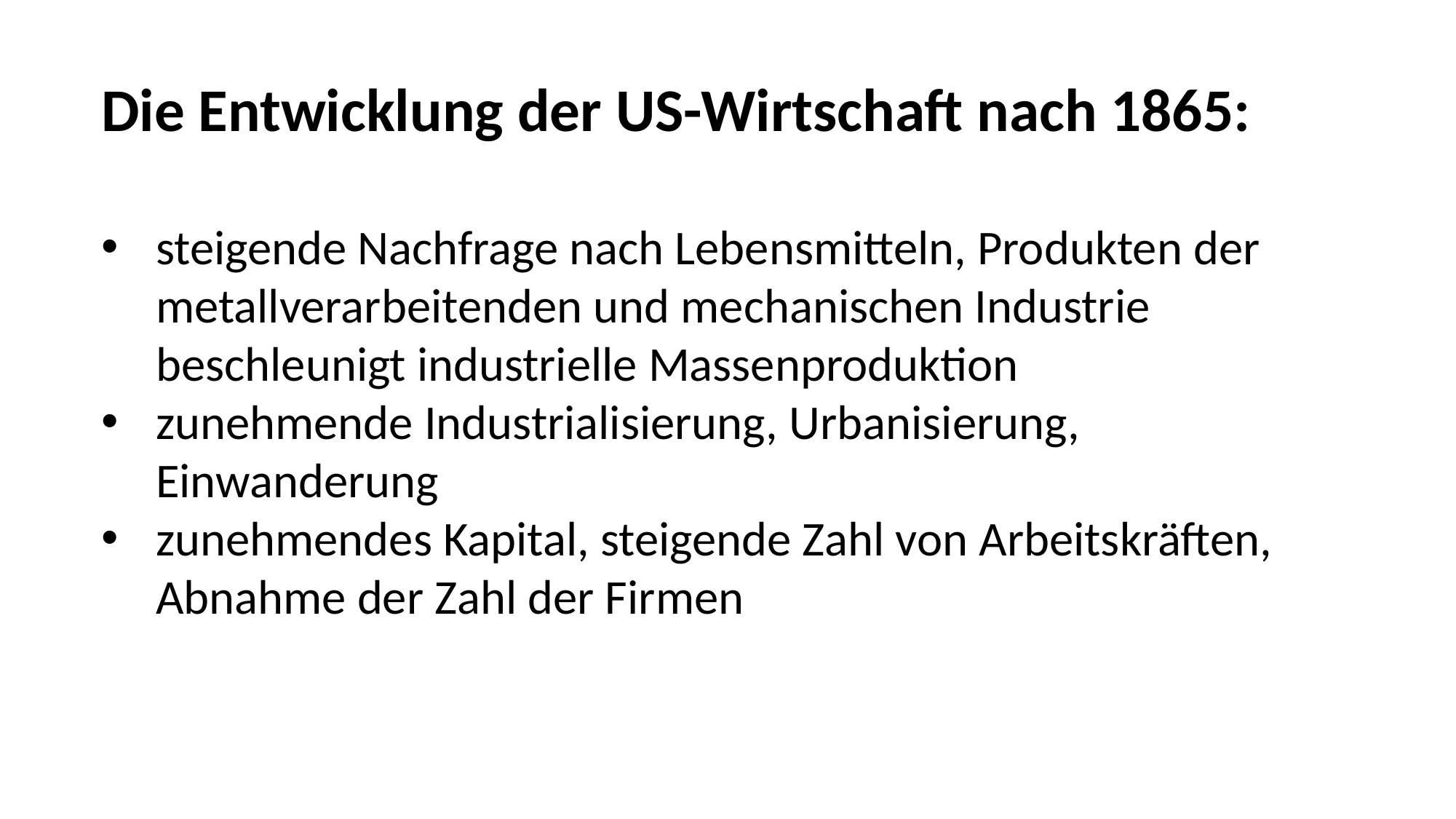

Die Entwicklung der US-Wirtschaft nach 1865:

steigende Nachfrage nach Lebensmitteln, Produkten der metallverarbeitenden und mechanischen Industrie beschleunigt industrielle Massenproduktion
zunehmende Industrialisierung, Urbanisierung, Einwanderung
zunehmendes Kapital, steigende Zahl von Arbeitskräften, Abnahme der Zahl der Firmen